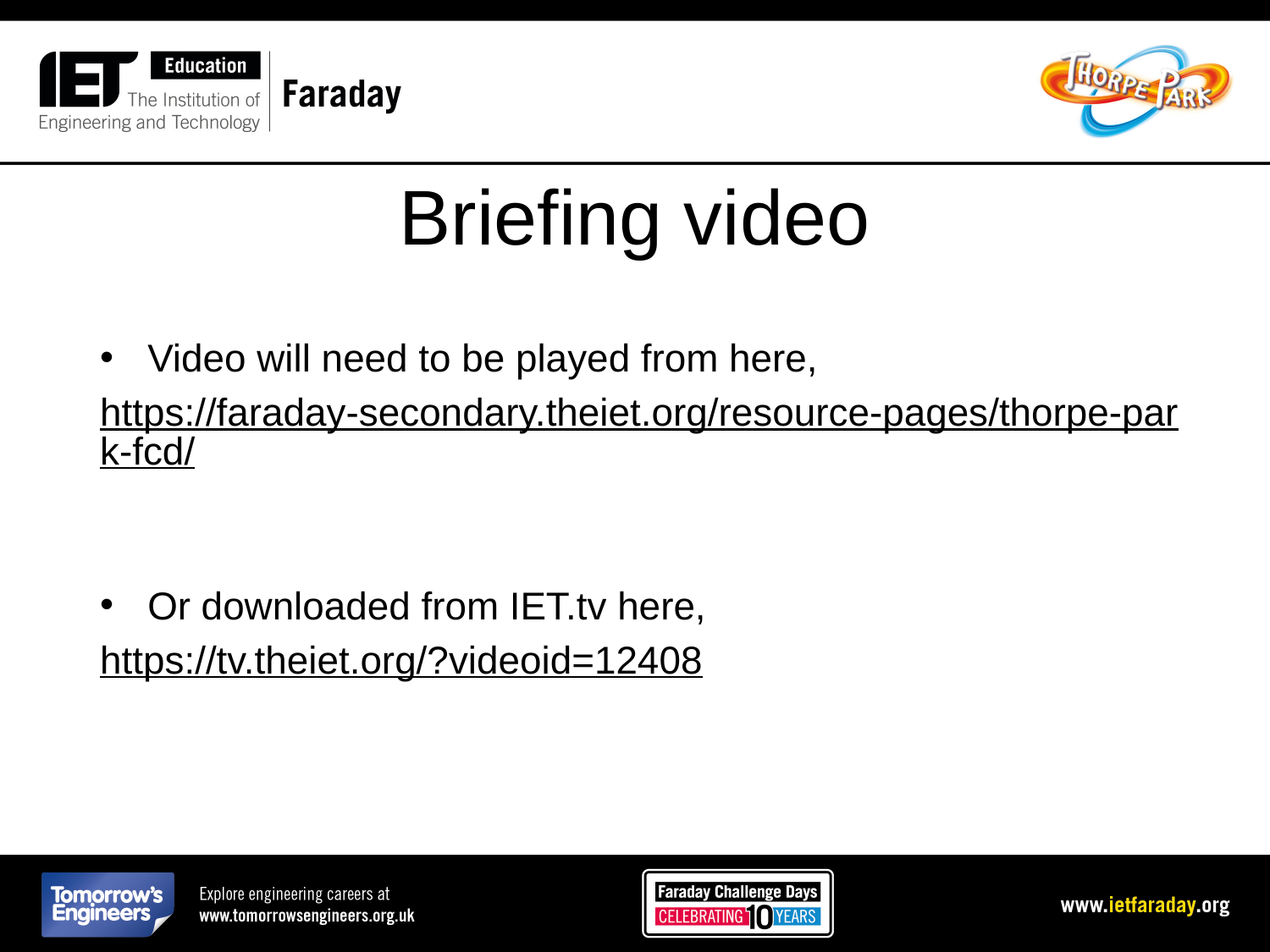

# Briefing video
Video will need to be played from here,
https://faraday-secondary.theiet.org/resource-pages/thorpe-park-fcd/

Or downloaded from IET.tv here,
https://tv.theiet.org/?videoid=12408